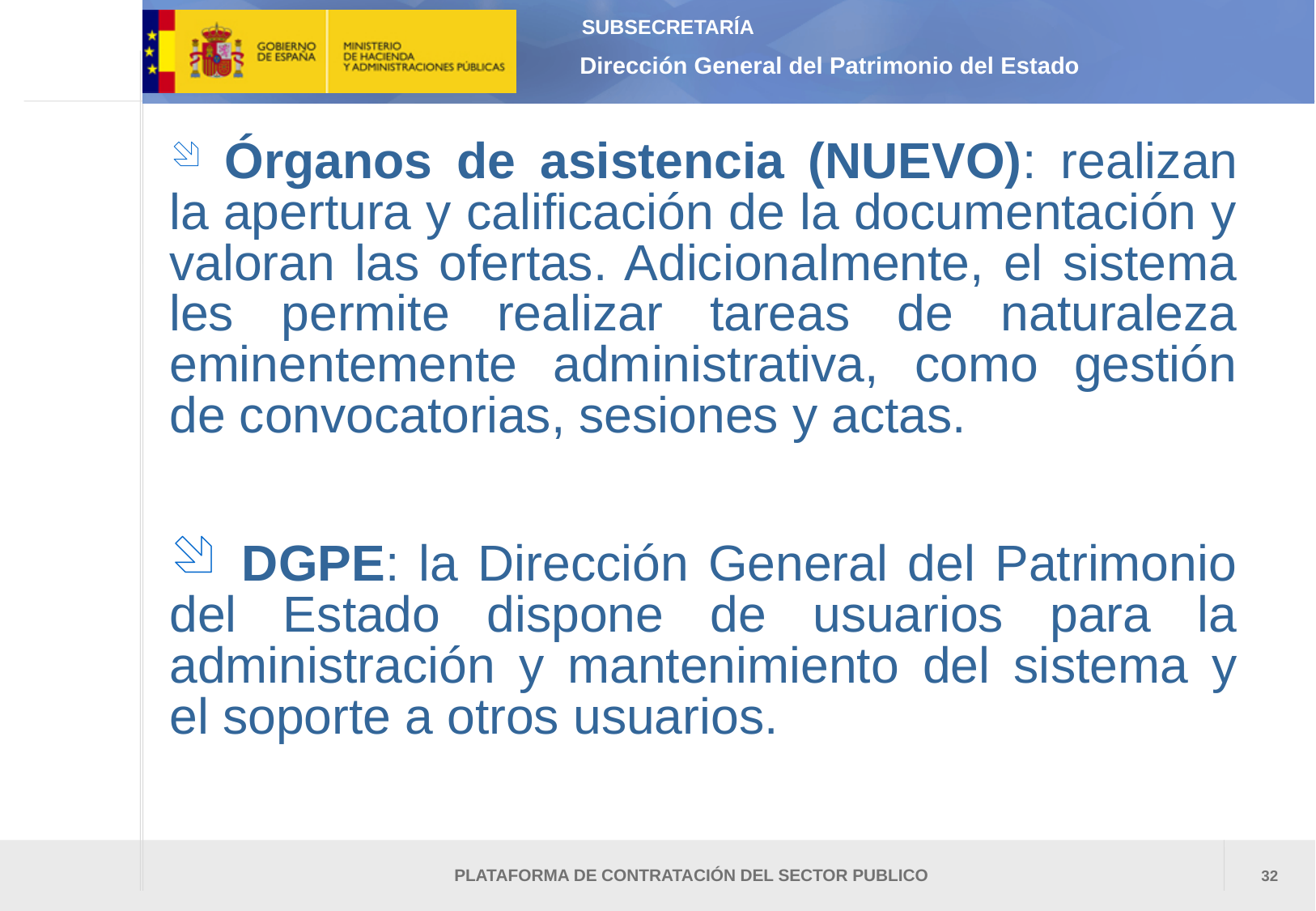

Órganos de asistencia (NUEVO): realizan la apertura y calificación de la documentación y valoran las ofertas. Adicionalmente, el sistema les permite realizar tareas de naturaleza eminentemente administrativa, como gestión de convocatorias, sesiones y actas.

 DGPE: la Dirección General del Patrimonio del Estado dispone de usuarios para la administración y mantenimiento del sistema y el soporte a otros usuarios.